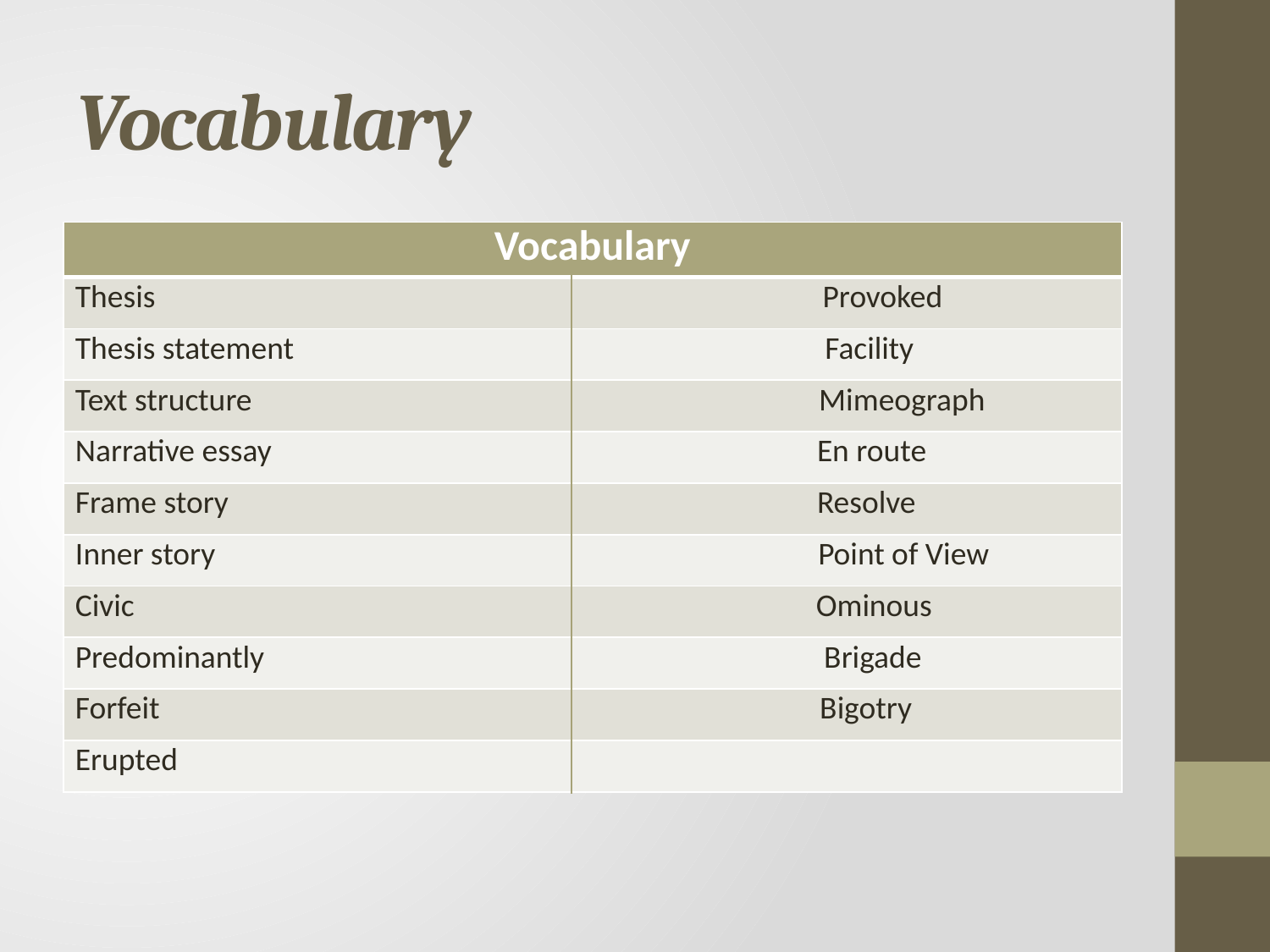

# Vocabulary
| Vocabulary |
| --- |
| Thesis Provoked |
| Thesis statement Facility |
| Text structure Mimeograph |
| Narrative essay En route |
| Frame story Resolve |
| Inner story Point of View |
| Civic Ominous |
| Predominantly Brigade |
| Forfeit Bigotry |
| Erupted |